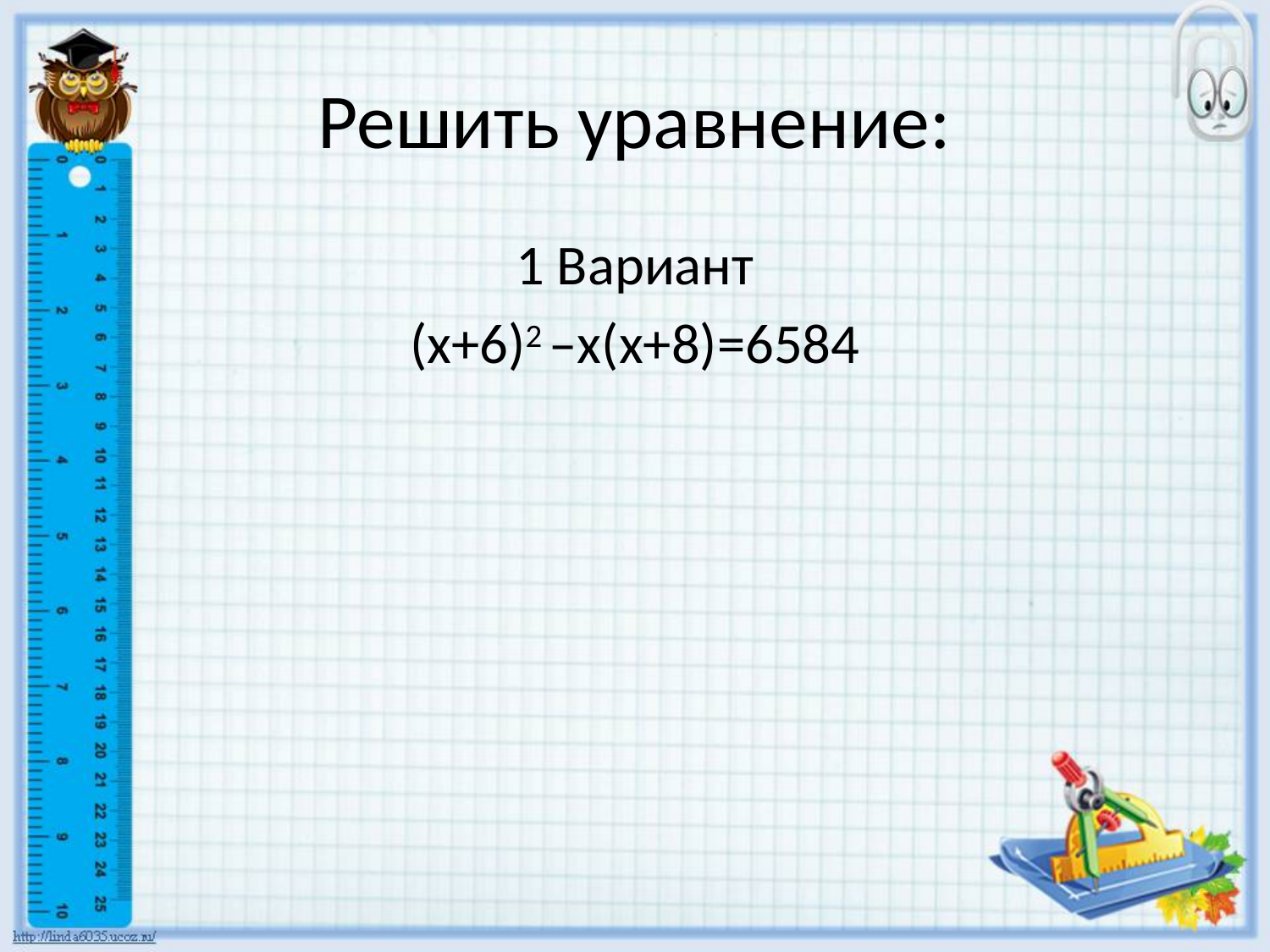

# Решить уравнение:
1 Вариант
(x+6)2 –x(x+8)=6584